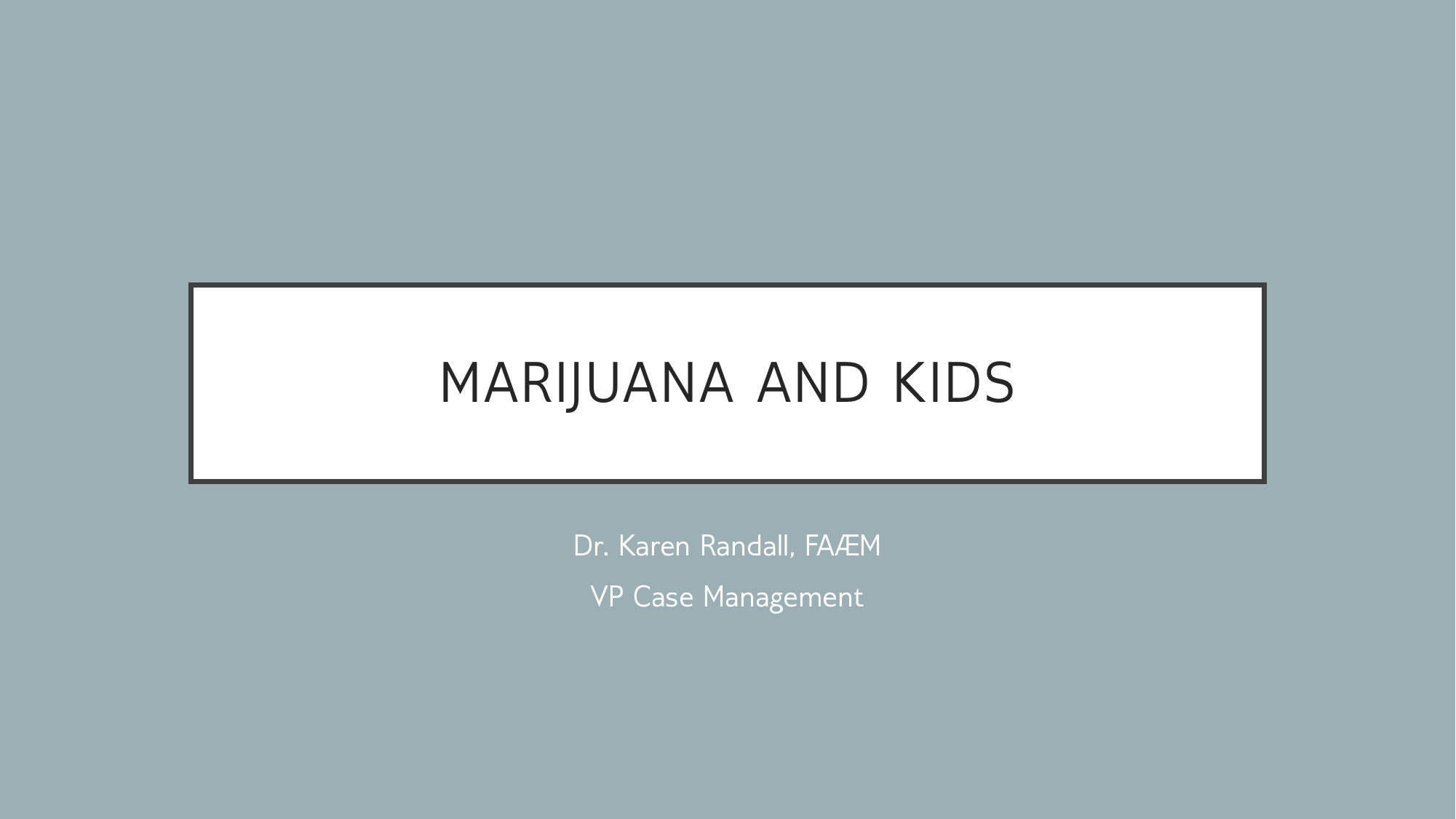

# Marijuana And Kids
Dr. Karen Randall, FAAEM
VP Case Management